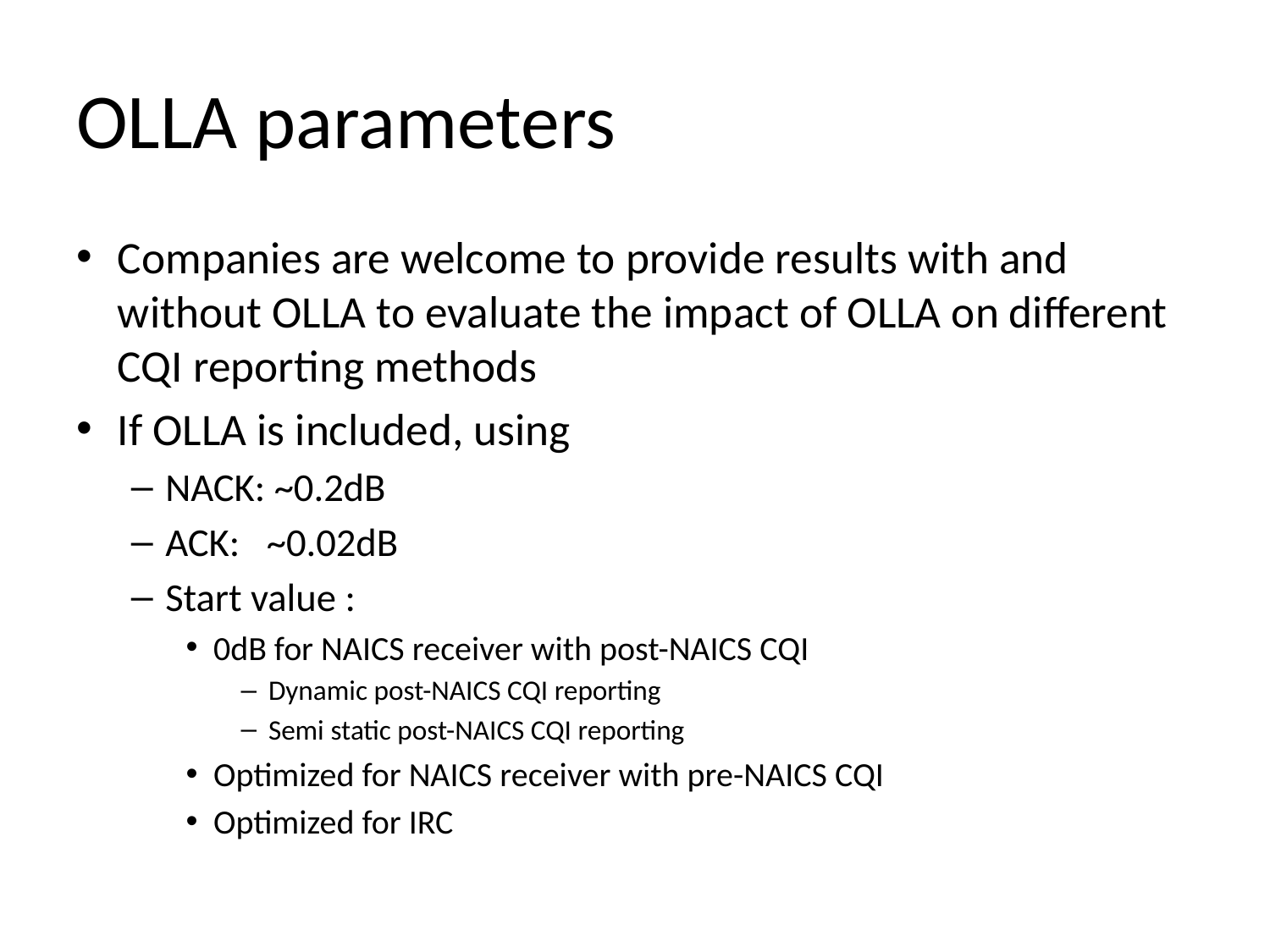

# OLLA parameters
Companies are welcome to provide results with and without OLLA to evaluate the impact of OLLA on different CQI reporting methods
If OLLA is included, using
NACK: ~0.2dB
ACK:   ~0.02dB
Start value :
0dB for NAICS receiver with post-NAICS CQI
Dynamic post-NAICS CQI reporting
Semi static post-NAICS CQI reporting
Optimized for NAICS receiver with pre-NAICS CQI
Optimized for IRC